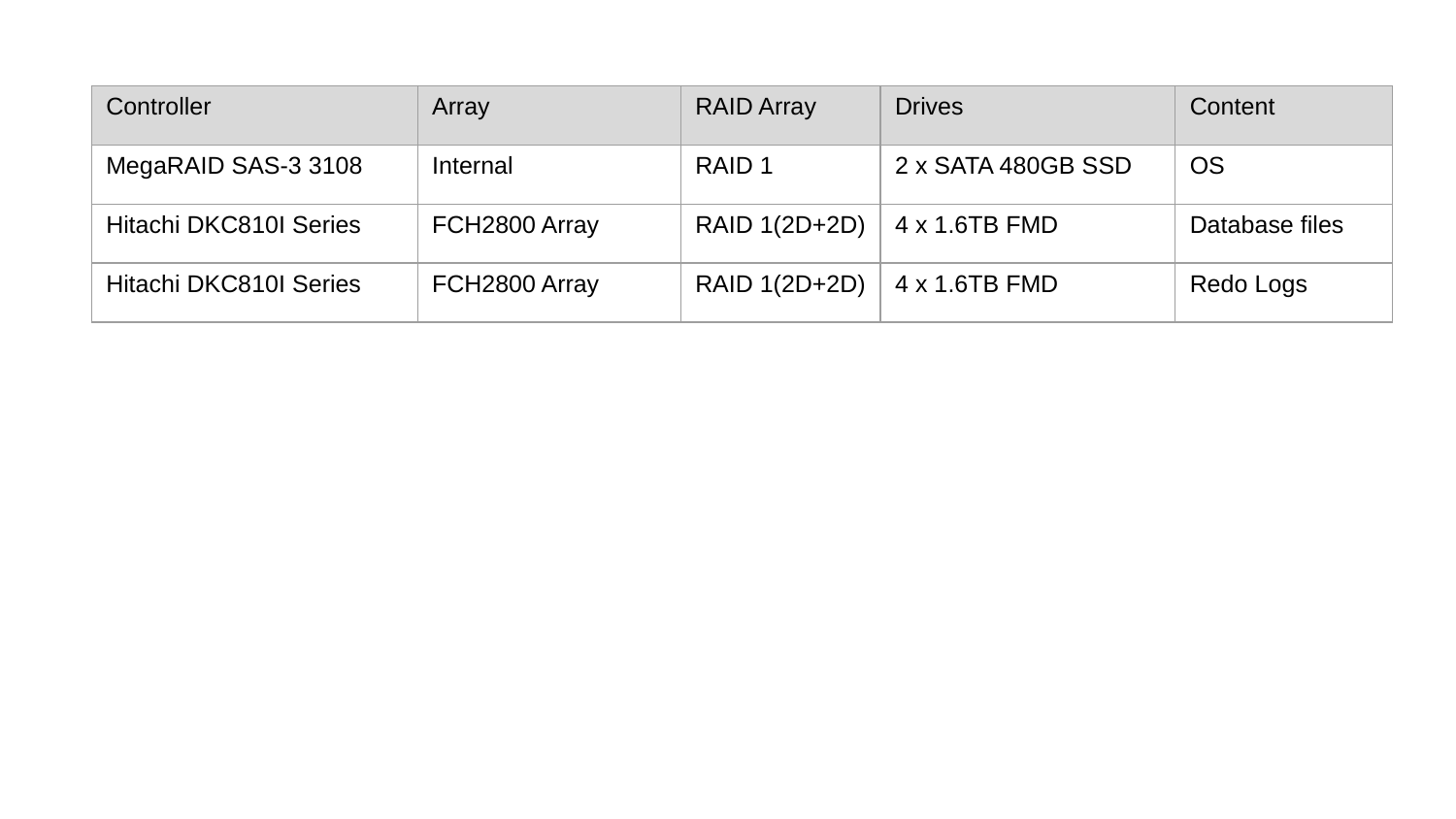

| Controller | Array | RAID Array | Drives | Content |
| --- | --- | --- | --- | --- |
| MegaRAID SAS-3 3108 | Internal | RAID 1 | 2 x SATA 480GB SSD | OS |
| Hitachi DKC810I Series | FCH2800 Array | RAID 1(2D+2D) | 4 x 1.6TB FMD | Database files |
| Hitachi DKC810I Series | FCH2800 Array | RAID 1(2D+2D) | 4 x 1.6TB FMD | Redo Logs |